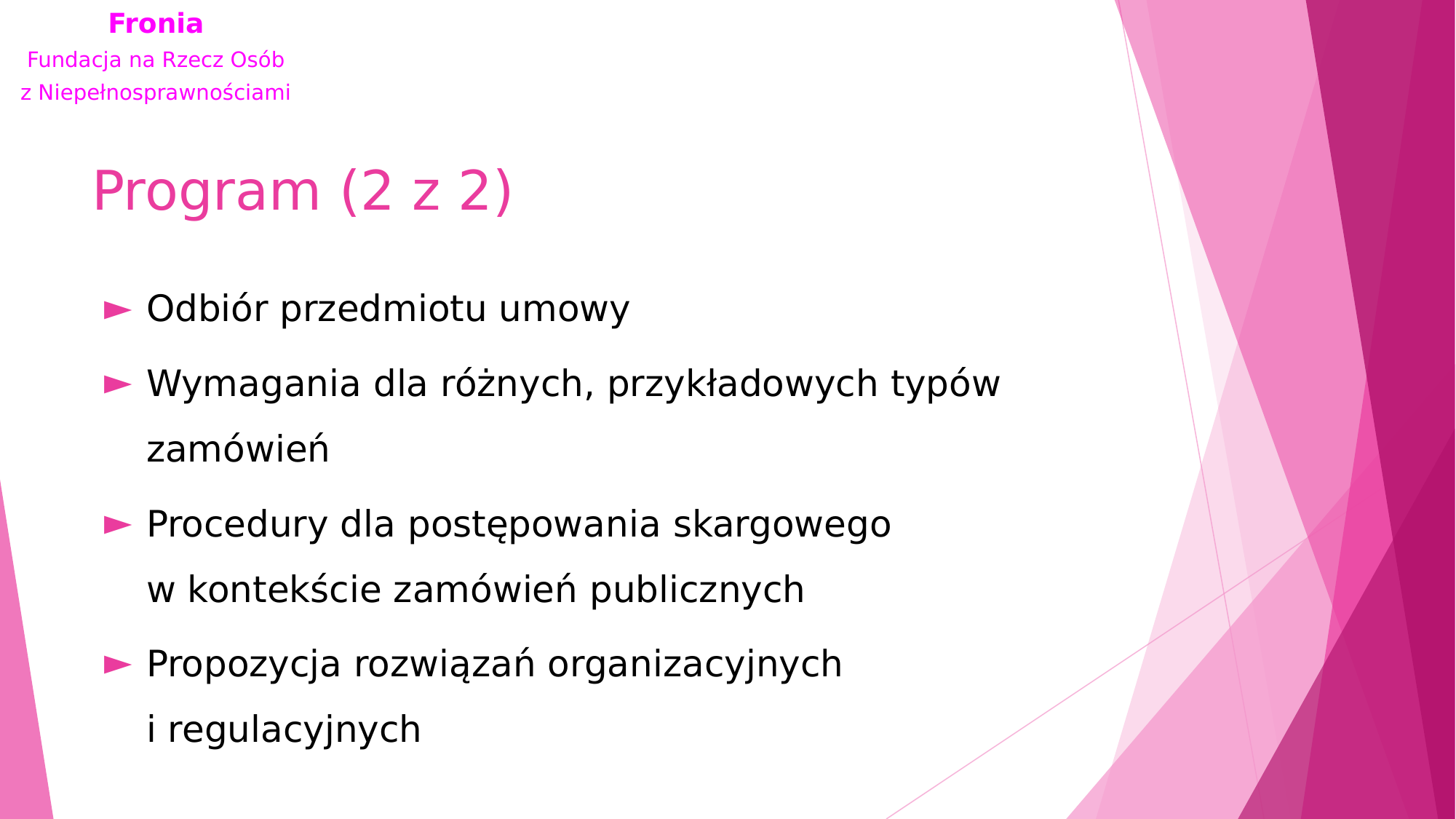

# Program (2 z 2)
Odbiór przedmiotu umowy
Wymagania dla różnych, przykładowych typów zamówień
Procedury dla postępowania skargowego w kontekście zamówień publicznych
Propozycja rozwiązań organizacyjnych i regulacyjnych